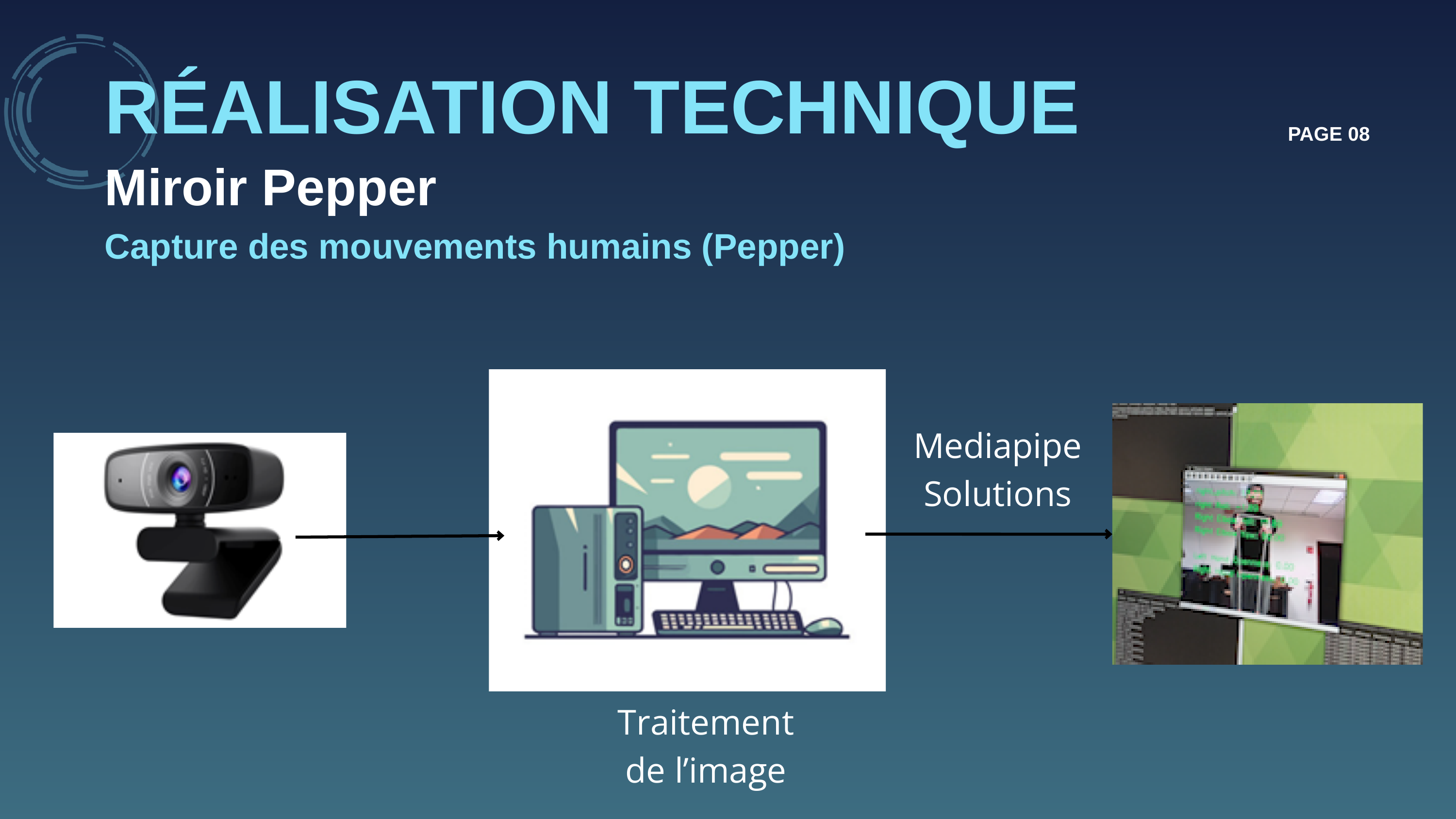

RÉALISATION TECHNIQUE
PAGE 08
Miroir Pepper
Capture des mouvements humains (Pepper)

Mediapipe Solutions

Traitement de l’image